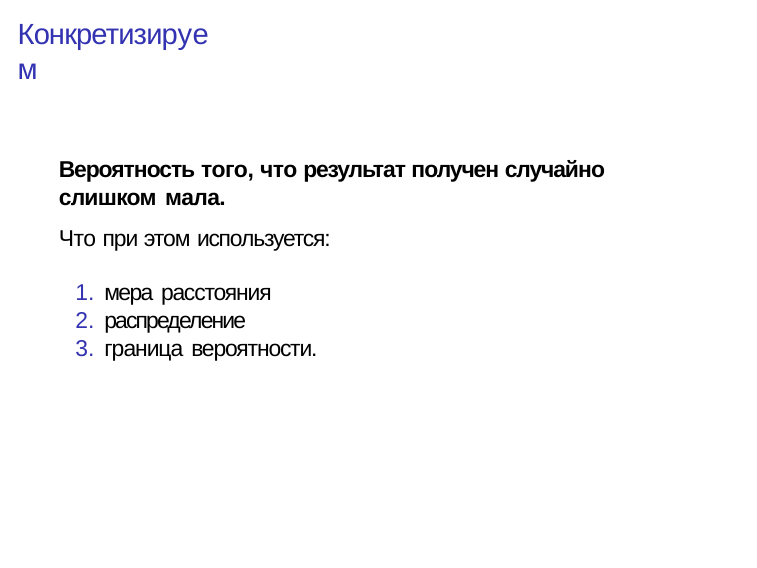

# Конкретизируем
Вероятность того, что результат получен случайно  слишком мала.
Что при этом используется:

мера расстояния
распределение
граница вероятности.